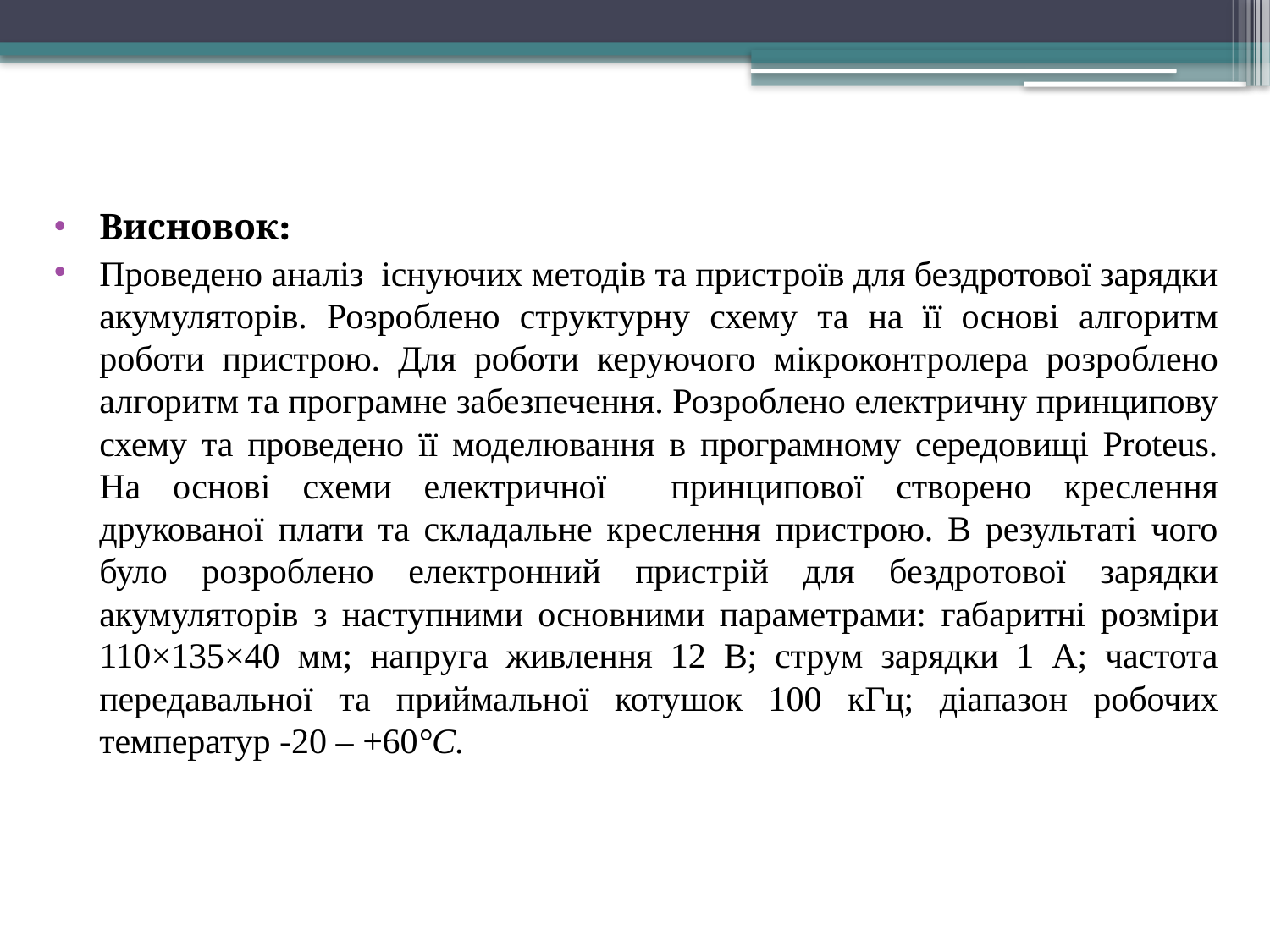

Висновок:
Проведено аналіз  існуючих методів та пристроїв для бездротової зарядки акумуляторів. Розроблено структурну схему та на її основі алгоритм роботи пристрою. Для роботи керуючого мікроконтролера розроблено алгоритм та програмне забезпечення. Розроблено електричну принципову схему та проведено її моделювання в програмному середовищі Proteus. На основі схеми електричної  принципової створено креслення друкованої плати та складальне креслення пристрою. В результаті чого було розроблено електронний пристрій для бездротової зарядки акумуляторів з наступними основними параметрами: габаритні розміри 110×135×40 мм; напруга живлення 12 В; струм зарядки 1 А; частота передавальної та приймальної котушок 100 кГц; діапазон робочих температур -20 – +60°С.